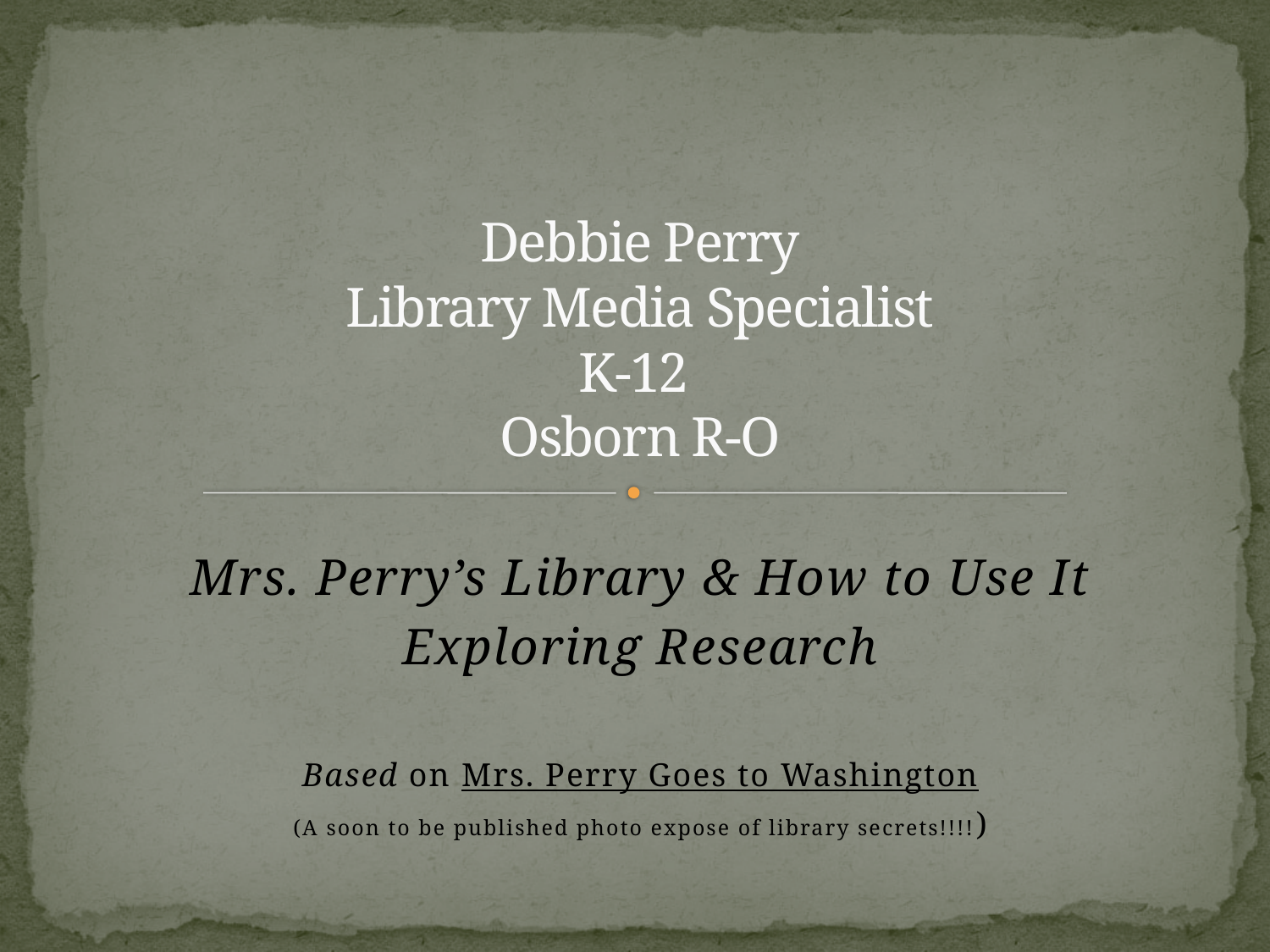

# Debbie Perry Library Media Specialist K-12 Osborn R-O
Mrs. Perry’s Library & How to Use It
Exploring Research

Based on Mrs. Perry Goes to Washington
(A soon to be published photo expose of library secrets!!!!)